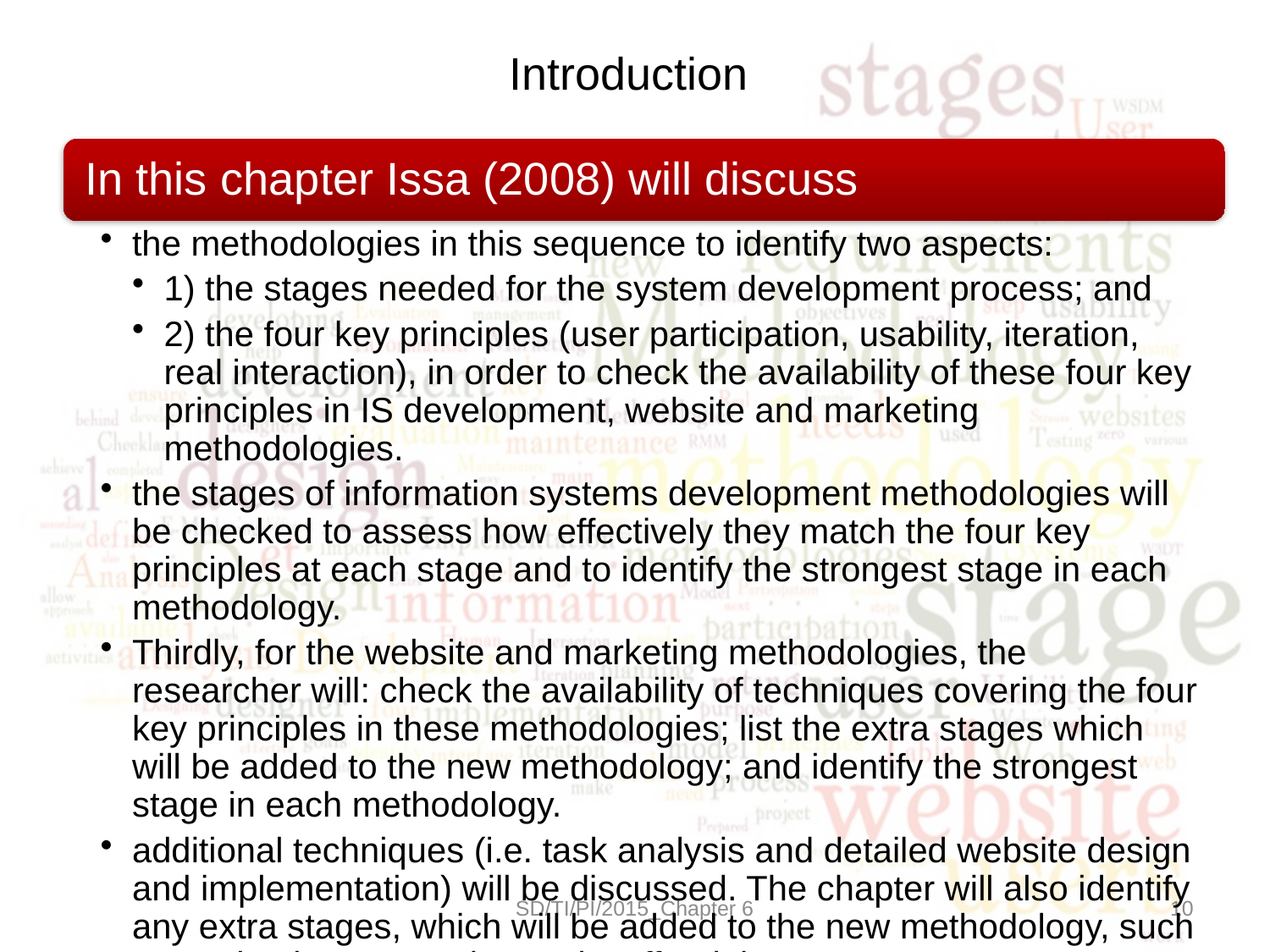

# Introduction
In this chapter Issa (2008) will discuss
the methodologies in this sequence to identify two aspects:
1) the stages needed for the system development process; and
2) the four key principles (user participation, usability, iteration, real interaction), in order to check the availability of these four key principles in IS development, website and marketing methodologies.
the stages of information systems development methodologies will be checked to assess how effectively they match the four key principles at each stage and to identify the strongest stage in each methodology.
Thirdly, for the website and marketing methodologies, the researcher will: check the availability of techniques covering the four key principles in these methodologies; list the extra stages which will be added to the new methodology; and identify the strongest stage in each methodology.
additional techniques (i.e. task analysis and detailed website design and implementation) will be discussed. The chapter will also identify any extra stages, which will be added to the new methodology, such as navigation, promotion and staff training
SD/TI/PI/2015_Chapter 6
10